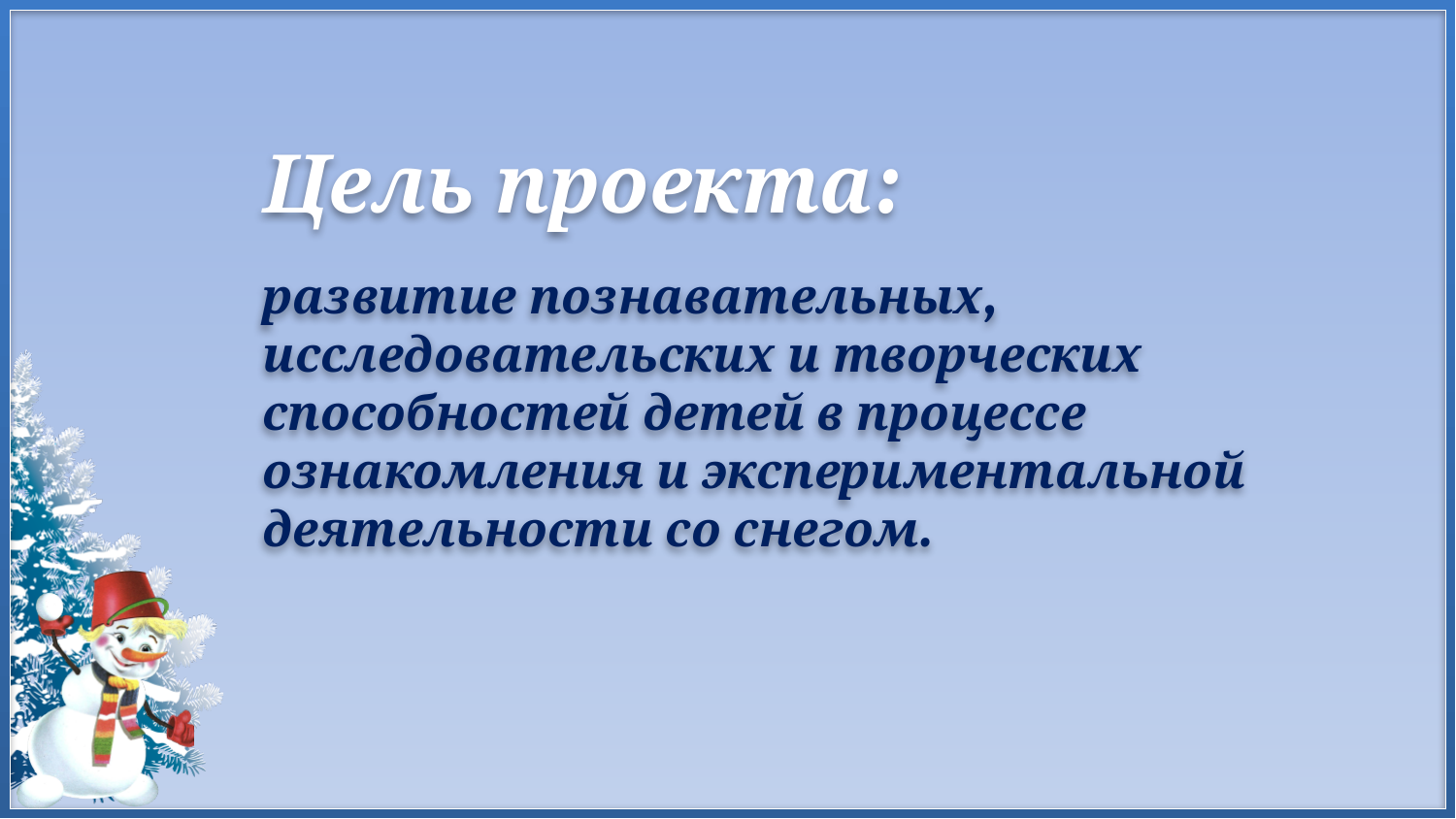

Цель проекта:
развитие познавательных, исследовательских и творческих  способностей детей в процессе ознакомления и экспериментальной деятельности со снегом.